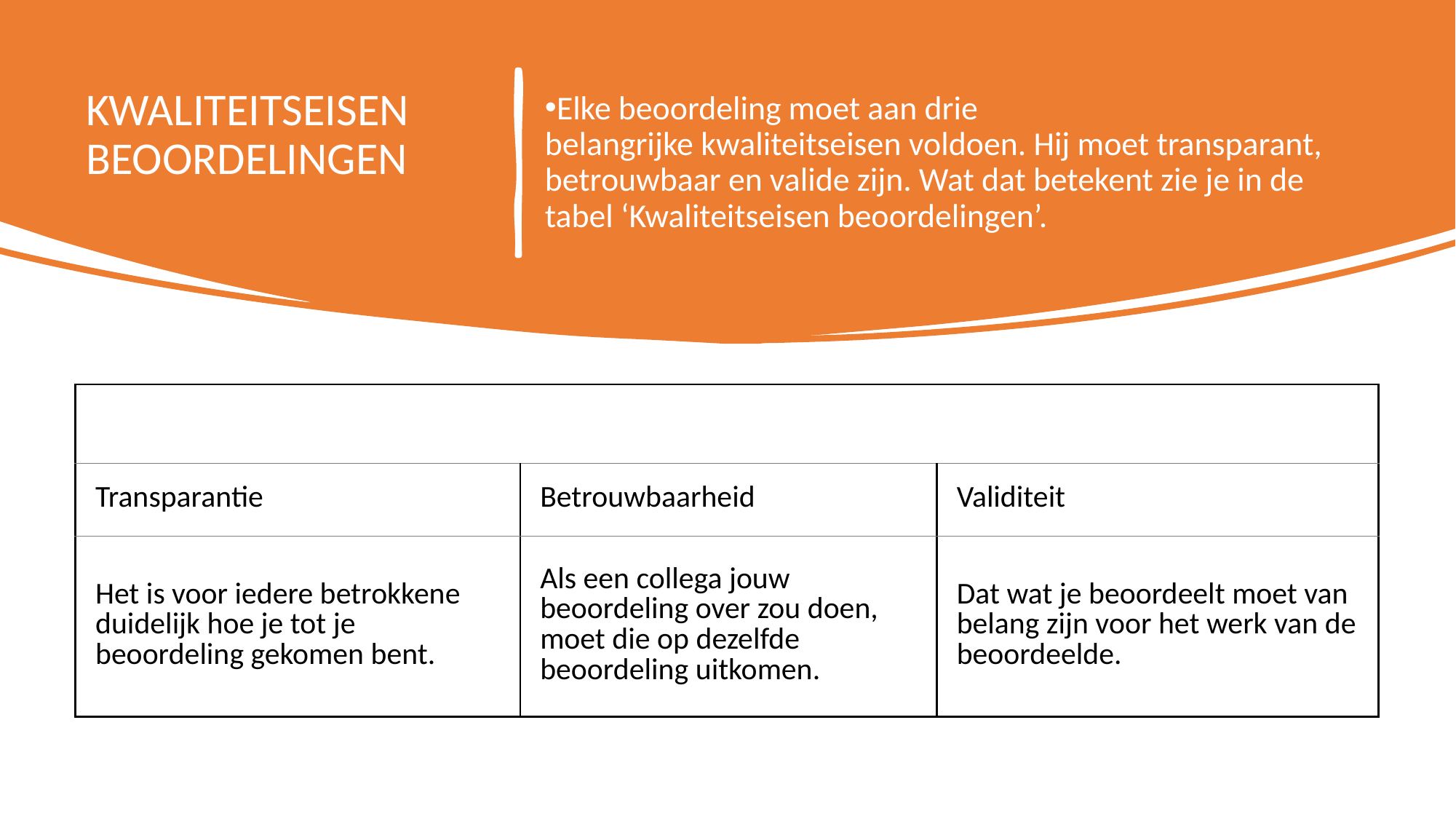

# KWALITEITSEISEN BEOORDELINGEN
Elke beoordeling moet aan drie belangrijke kwaliteitseisen voldoen. Hij moet transparant, betrouwbaar en valide zijn. Wat dat betekent zie je in de tabel ‘Kwaliteitseisen beoordelingen’.

|  |  |  |
| --- | --- | --- |
| Transparantie | Betrouwbaarheid | Validiteit |
| Het is voor iedere betrokkene duidelijk hoe je tot je beoordeling gekomen bent. | Als een collega jouw beoordeling over zou doen, moet die op dezelfde beoordeling uitkomen. | Dat wat je beoordeelt moet van belang zijn voor het werk van de beoordeelde. |